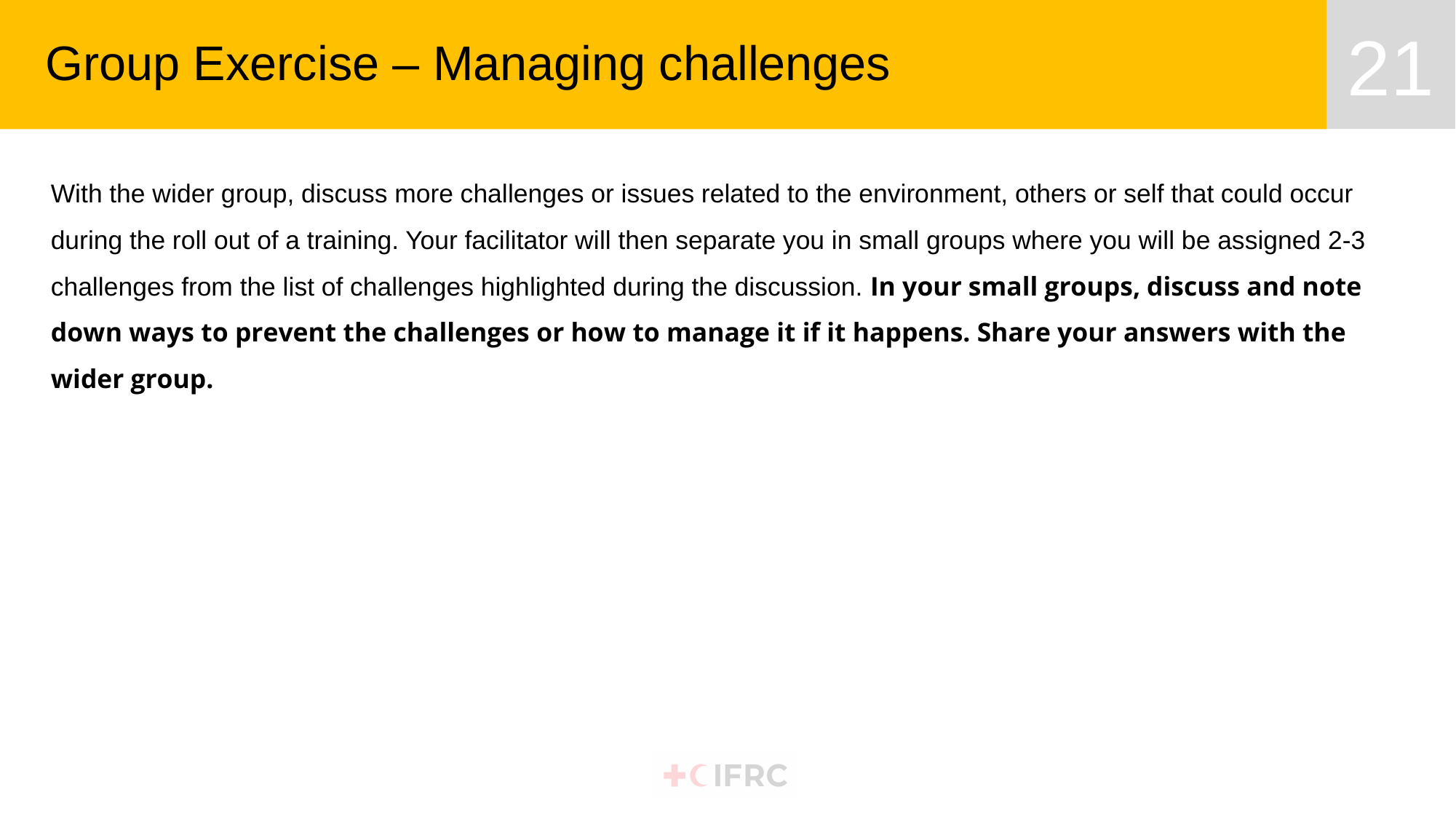

# Group Exercise – Managing challenges
With the wider group, discuss more challenges or issues related to the environment, others or self that could occur during the roll out of a training. Your facilitator will then separate you in small groups where you will be assigned 2-3 challenges from the list of challenges highlighted during the discussion. In your small groups, discuss and note down ways to prevent the challenges or how to manage it if it happens. Share your answers with the wider group.